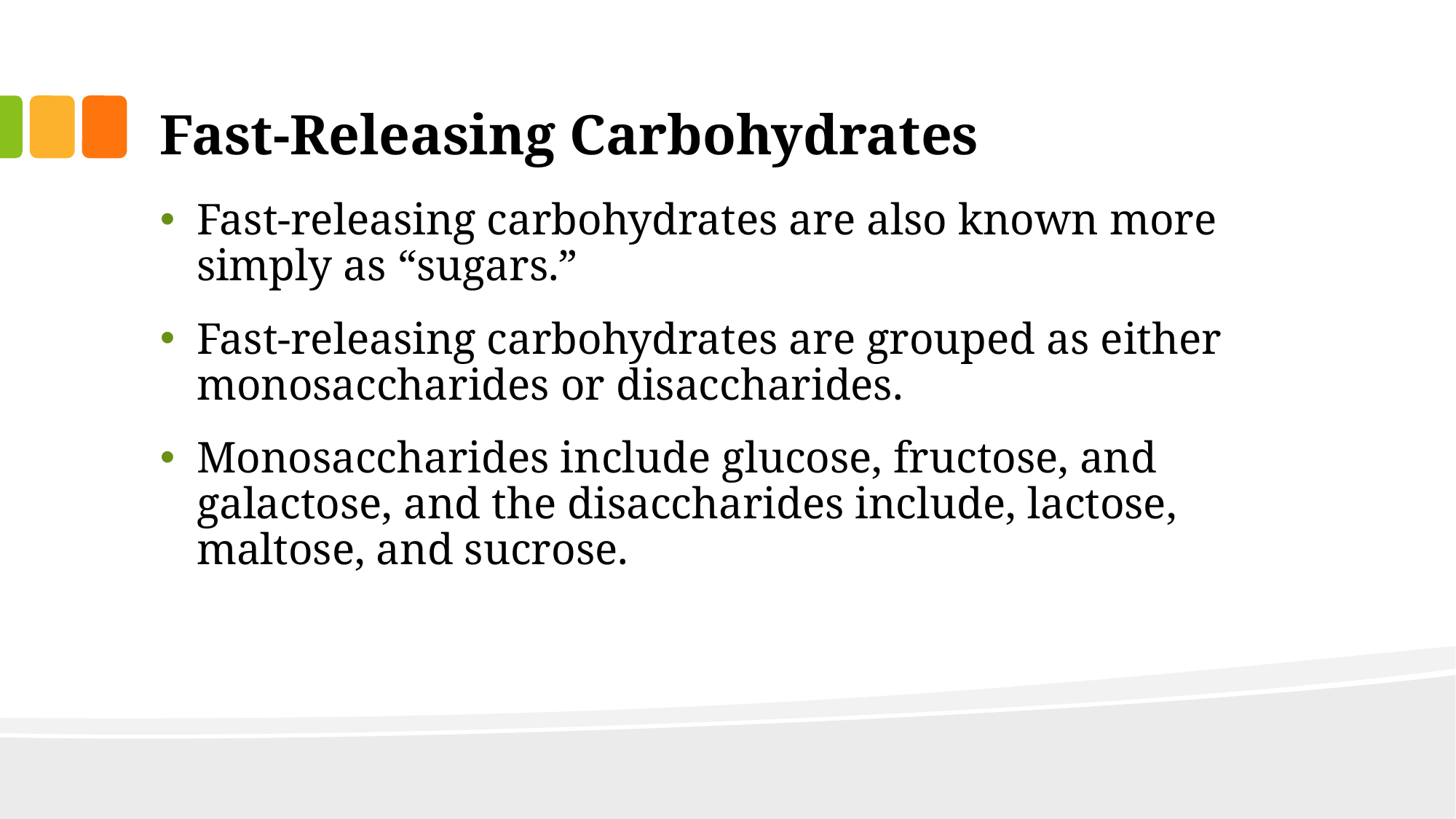

# Fast-Releasing Carbohydrates
Fast-releasing carbohydrates are also known more simply as “sugars.”
Fast-releasing carbohydrates are grouped as either monosaccharides or disaccharides.
Monosaccharides include glucose, fructose, and galactose, and the disaccharides include, lactose, maltose, and sucrose.